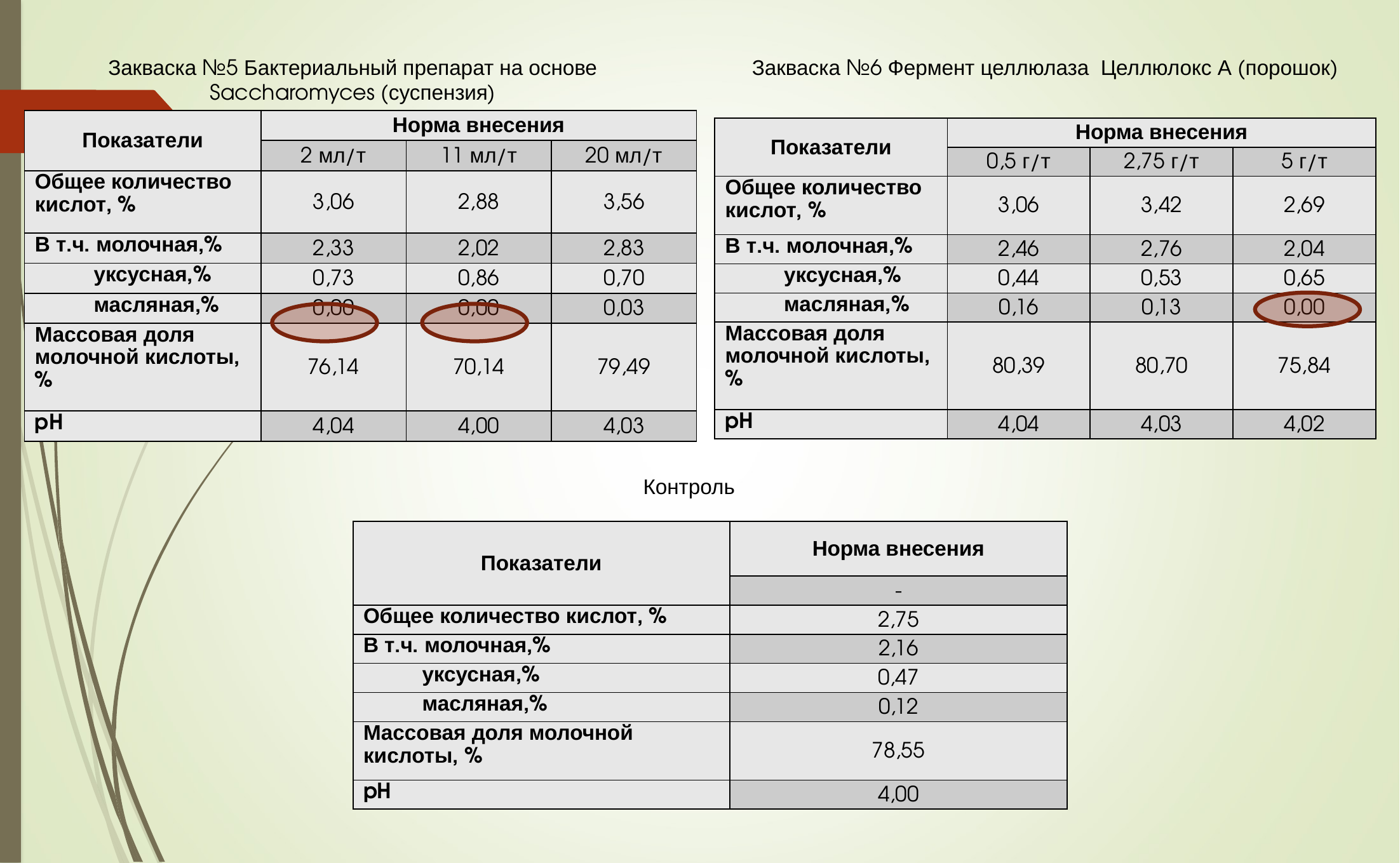

Закваска №5 Бактериальный препарат на основе Saccharomyces (суспензия)
Закваска №6 Фермент целлюлаза  Целлюлокс А (порошок)
| Показатели | Норма внесения |  |  |
| --- | --- | --- | --- |
|  | 2 мл/т | 11 мл/т | 20 мл/т |
| Общее количество кислот, % | 3,06 | 2,88 | 3,56 |
| В т.ч. молочная,% | 2,33 | 2,02 | 2,83 |
| уксусная,% | 0,73 | 0,86 | 0,70 |
| масляная,% | 0,00 | 0,00 | 0,03 |
| Массовая доля молочной кислоты, % | 76,14 | 70,14 | 79,49 |
| pH | 4,04 | 4,00 | 4,03 |
| Показатели | Норма внесения |  |  |
| --- | --- | --- | --- |
|  | 0,5 г/т | 2,75 г/т | 5 г/т |
| Общее количество кислот, % | 3,06 | 3,42 | 2,69 |
| В т.ч. молочная,% | 2,46 | 2,76 | 2,04 |
| уксусная,% | 0,44 | 0,53 | 0,65 |
| масляная,% | 0,16 | 0,13 | 0,00 |
| Массовая доля молочной кислоты, % | 80,39 | 80,70 | 75,84 |
| pH | 4,04 | 4,03 | 4,02 |

Контроль
| Показатели | Норма внесения |
| --- | --- |
|  | - |
| Общее количество кислот, % | 2,75 |
| В т.ч. молочная,% | 2,16 |
| уксусная,% | 0,47 |
| масляная,% | 0,12 |
| Массовая доля молочной кислоты, % | 78,55 |
| pH | 4,00 |